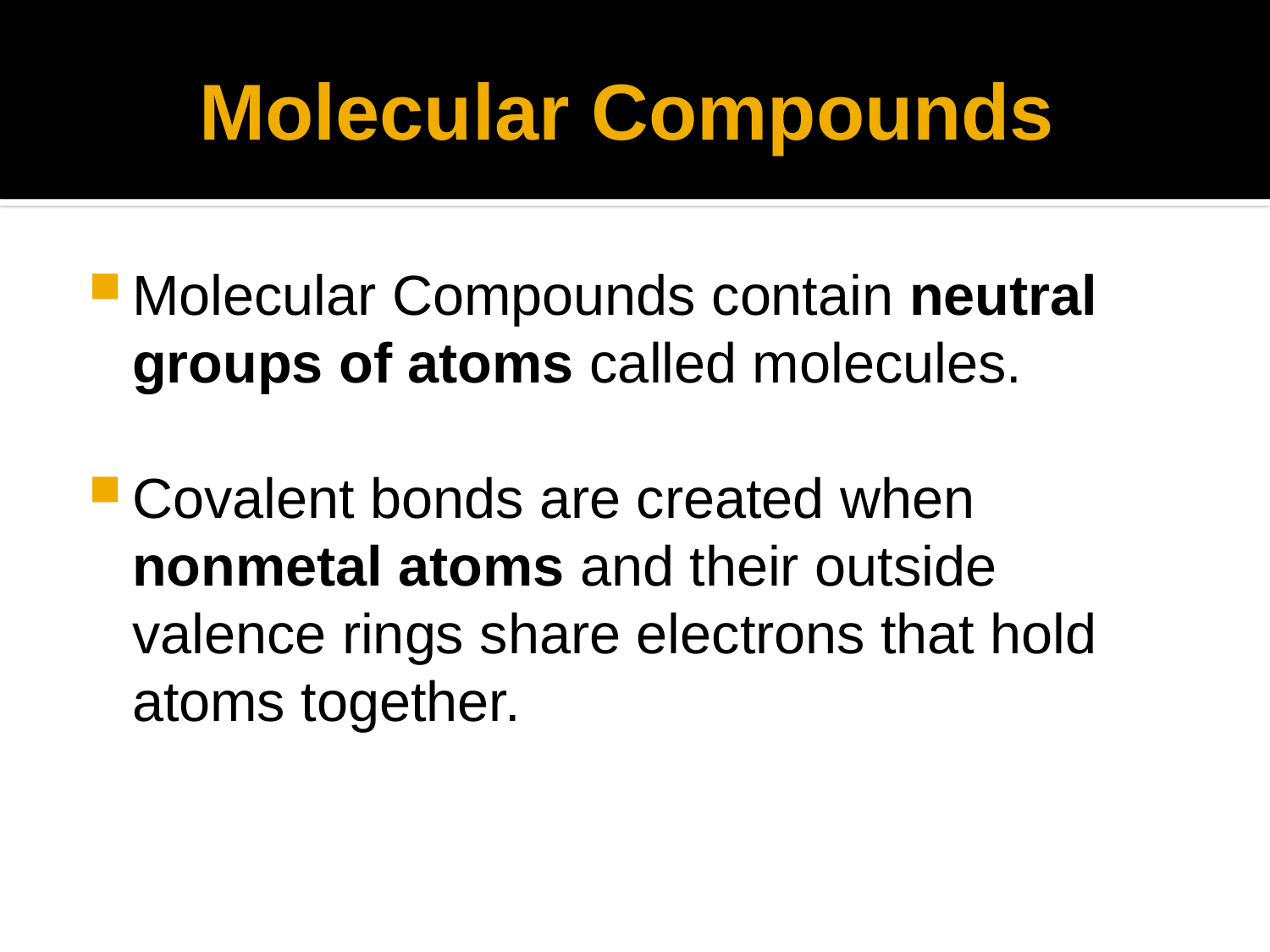

# Molecular Compounds
Molecular Compounds contain neutral groups of atoms called molecules.

Covalent bonds are created when nonmetal atoms and their outside valence rings share electrons that hold atoms together.